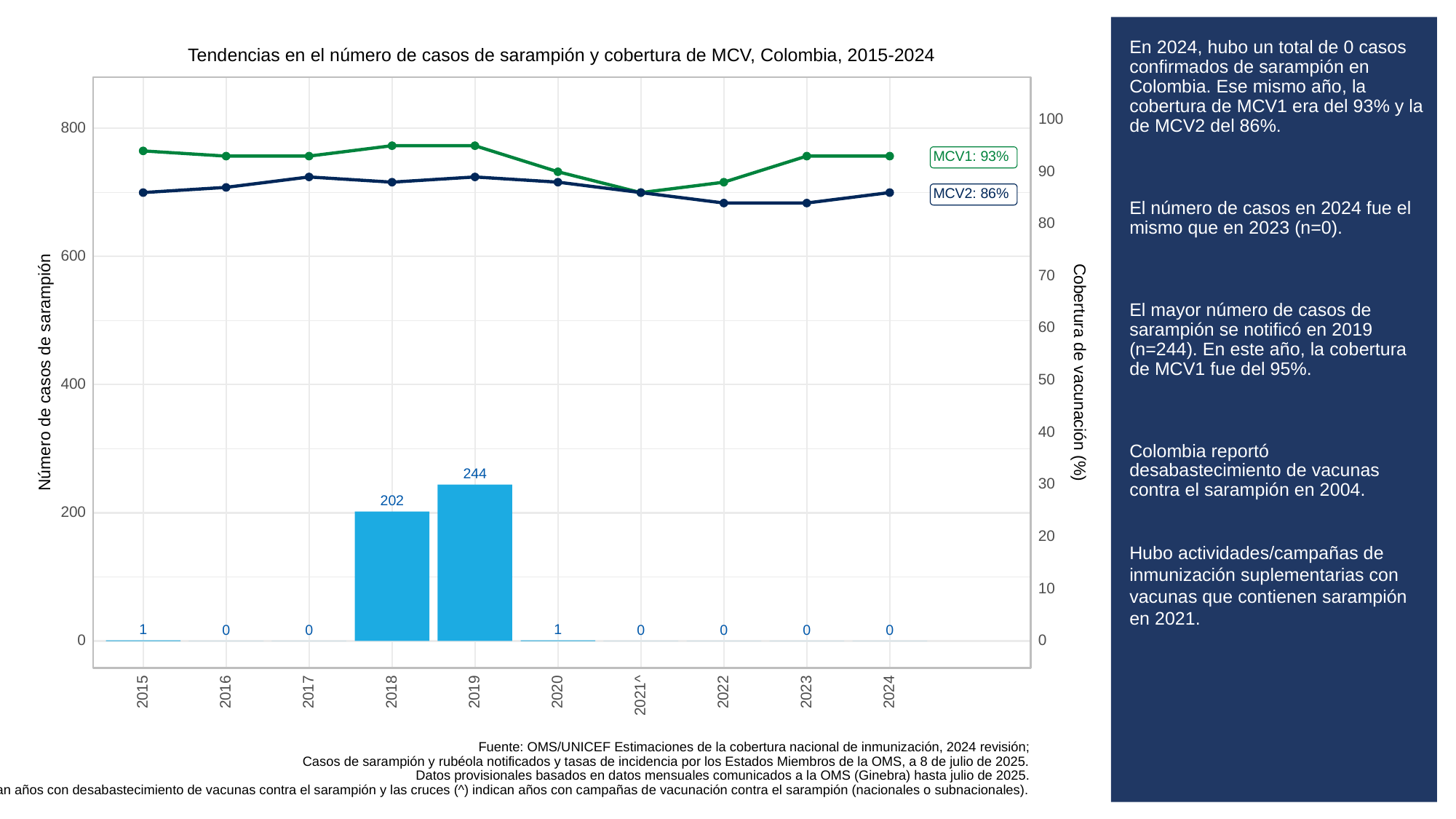

# En 2024, hubo un total de 0 casos confirmados de sarampión en Colombia. Ese mismo año, la cobertura de MCV1 era del 93% y la de MCV2 del 86%.

El número de casos en 2024 fue el mismo que en 2023 (n=0).

El mayor número de casos de sarampión se notificó en 2019 (n=244). En este año, la cobertura de MCV1 fue del 95%.

Colombia reportó desabastecimiento de vacunas contra el sarampión en 2004.

Hubo actividades/campañas de inmunización suplementarias con vacunas que contienen sarampión en 2021.

Tendencias en el número de casos de sarampión y cobertura de MCV, Colombia, 2015-2024

100
800

MCV1: 93%

90

MCV2: 86%

80
600

70

60
Cobertura de vacunación (%)
Número de casos de sarampión
50
400

40

244
30

202
200

20

10
1
1
0
0
0
0
0
0
0
0

2023
2015
2016
2017
2018
2019
2020
2022
2024
2021^
Fuente: OMS/UNICEF Estimaciones de la cobertura nacional de inmunización, 2024 revisión;
Casos de sarampión y rubéola notificados y tasas de incidencia por los Estados Miembros de la OMS, a 8 de julio de 2025.
Datos provisionales basados en datos mensuales comunicados a la OMS (Ginebra) hasta julio de 2025.
Nota: Los asteriscos (*) indican años con desabastecimiento de vacunas contra el sarampión y las cruces (^) indican años con campañas de vacunación contra el sarampión (nacionales o subnacionales).